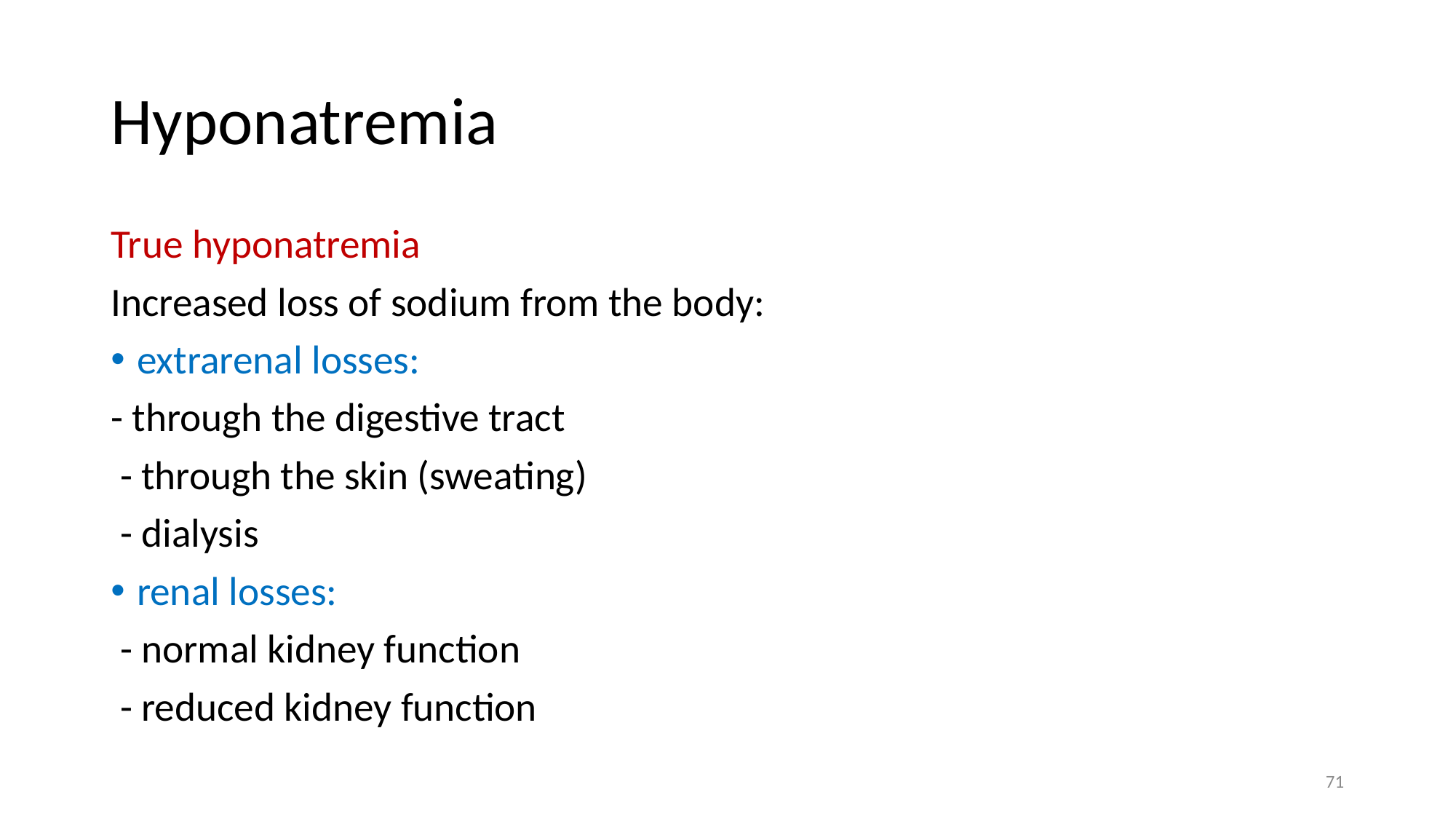

# Hyponatremia
True hyponatremia
Increased loss of sodium from the body:
extrarenal losses:
- through the digestive tract
 - through the skin (sweating)
 - dialysis
renal losses:
 - normal kidney function
 - reduced kidney function
71